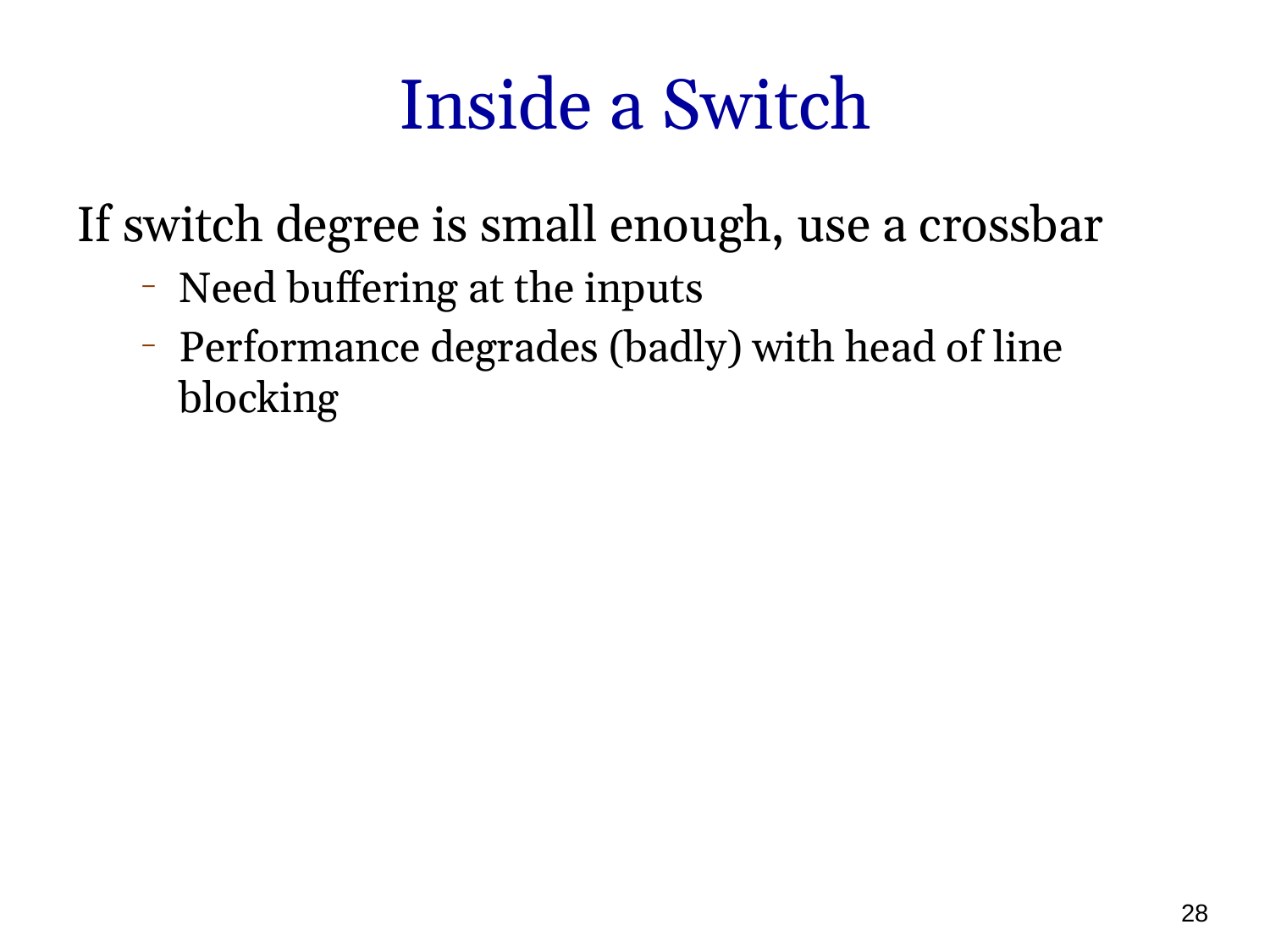

# Inside a Switch
If switch degree is small enough, use a crossbar
Need buffering at the inputs
Performance degrades (badly) with head of line blocking
28